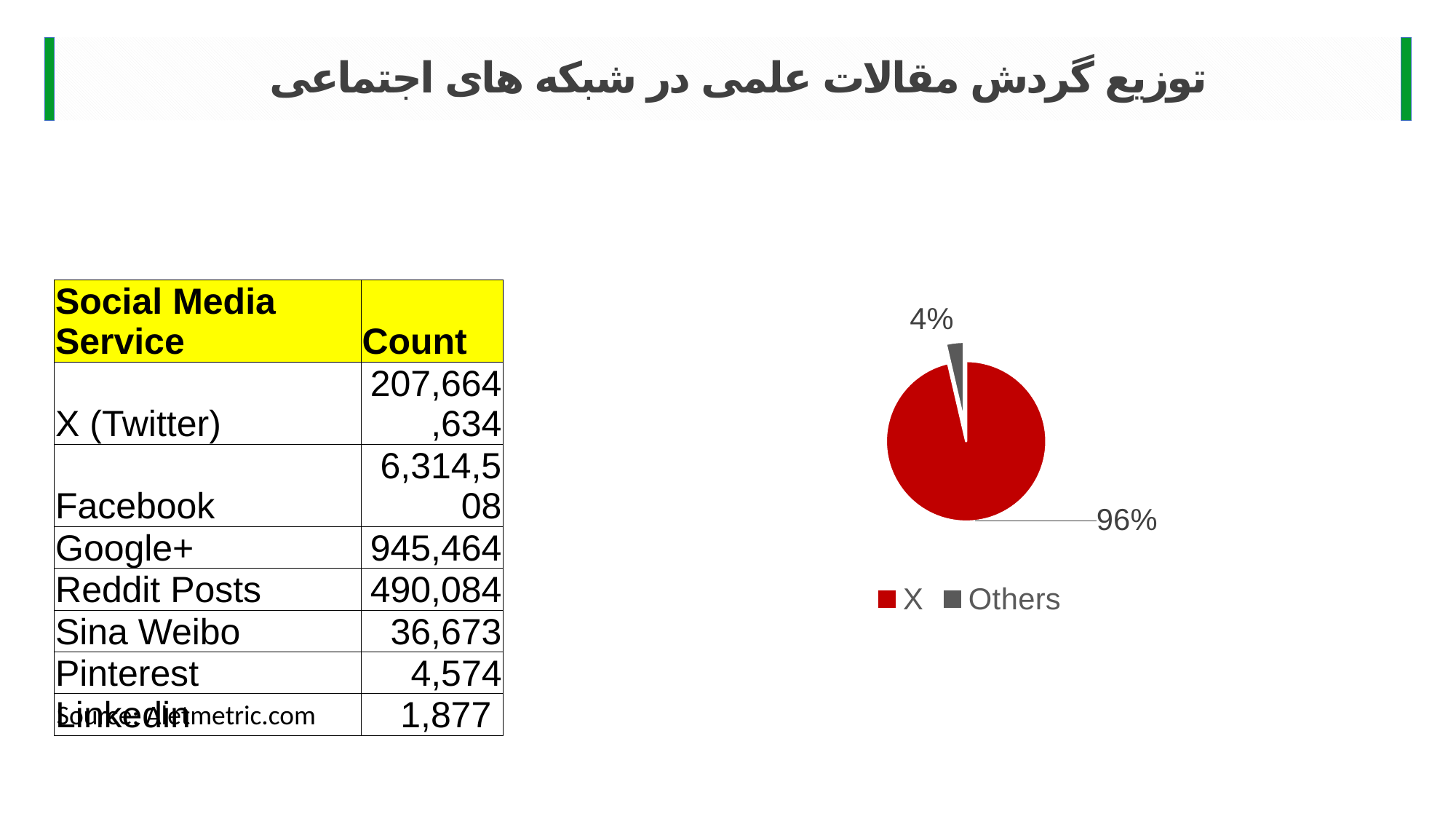

توزیع گردش مقالات علمی در شبکه های اجتماعی

| Social Media Service | Count |
| --- | --- |
| X (Twitter) | 207,664,634 |
| Facebook | 6,314,508 |
| Google+ | 945,464 |
| Reddit Posts | 490,084 |
| Sina Weibo | 36,673 |
| Pinterest | 4,574 |
| Linkedin | 1,877 |

### Chart

| Category |  |
|---|---|
| X | 207664634.0 |
| Others | 7793180.0 |
Source: Aletmetric.com